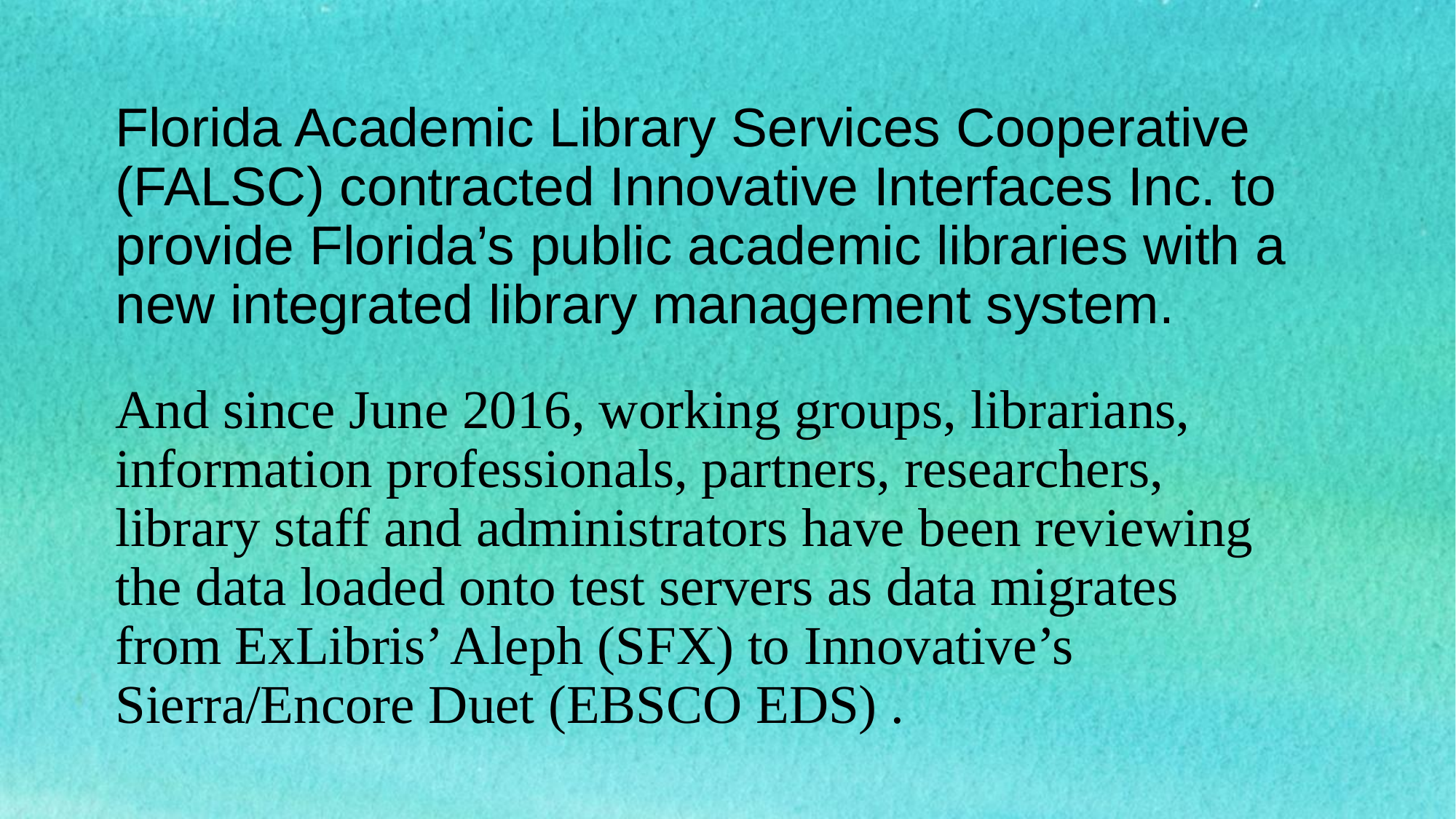

# Florida Academic Library Services Cooperative (FALSC) contracted Innovative Interfaces Inc. to provide Florida’s public academic libraries with a new integrated library management system.
And since June 2016, working groups, librarians, information professionals, partners, researchers, library staff and administrators have been reviewing the data loaded onto test servers as data migrates from ExLibris’ Aleph (SFX) to Innovative’s Sierra/Encore Duet (EBSCO EDS) .